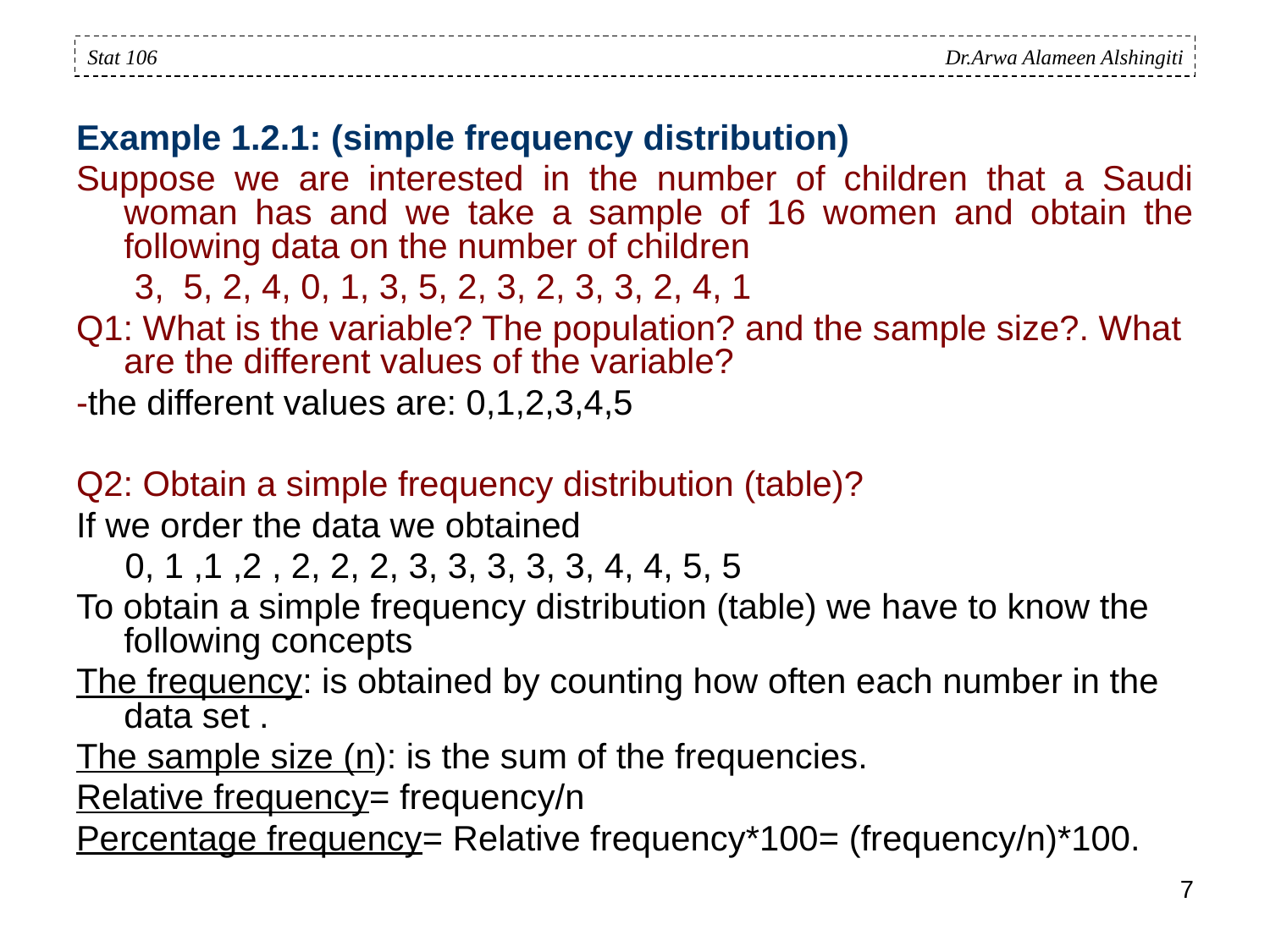

Example 1.2.1: (simple frequency distribution)
Suppose we are interested in the number of children that a Saudi woman has and we take a sample of 16 women and obtain the following data on the number of children
      3,  5, 2, 4, 0, 1, 3, 5, 2, 3, 2, 3, 3, 2, 4, 1
Q1: What is the variable? The population? and the sample size?. What are the different values of the variable?
-the different values are: 0,1,2,3,4,5

Q2: Obtain a simple frequency distribution (table)?
If we order the data we obtained
     0, 1 ,1 ,2 , 2, 2, 2, 3, 3, 3, 3, 3, 4, 4, 5, 5
To obtain a simple frequency distribution (table) we have to know the following concepts
The frequency: is obtained by counting how often each number in the data set .
The sample size (n): is the sum of the frequencies.
Relative frequency= frequency/n
Percentage frequency= Relative frequency*100= (frequency/n)*100.
Stat 106                                                                                                                                                     Dr.Arwa Alameen Alshingiti
7